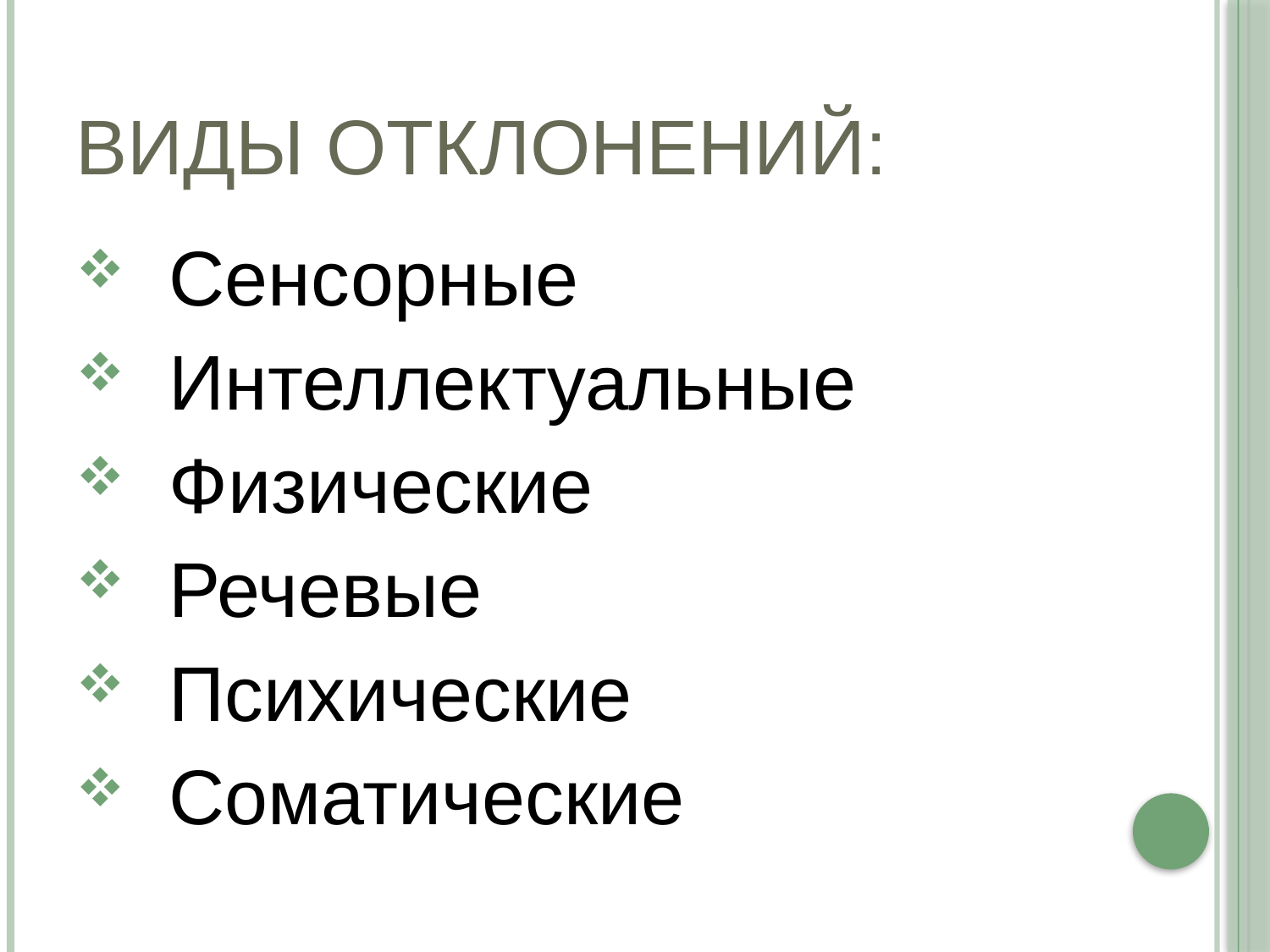

# Виды отклонений:
  Сенсорные
  Интеллектуальные
  Физические
  Речевые
  Психические
  Соматические